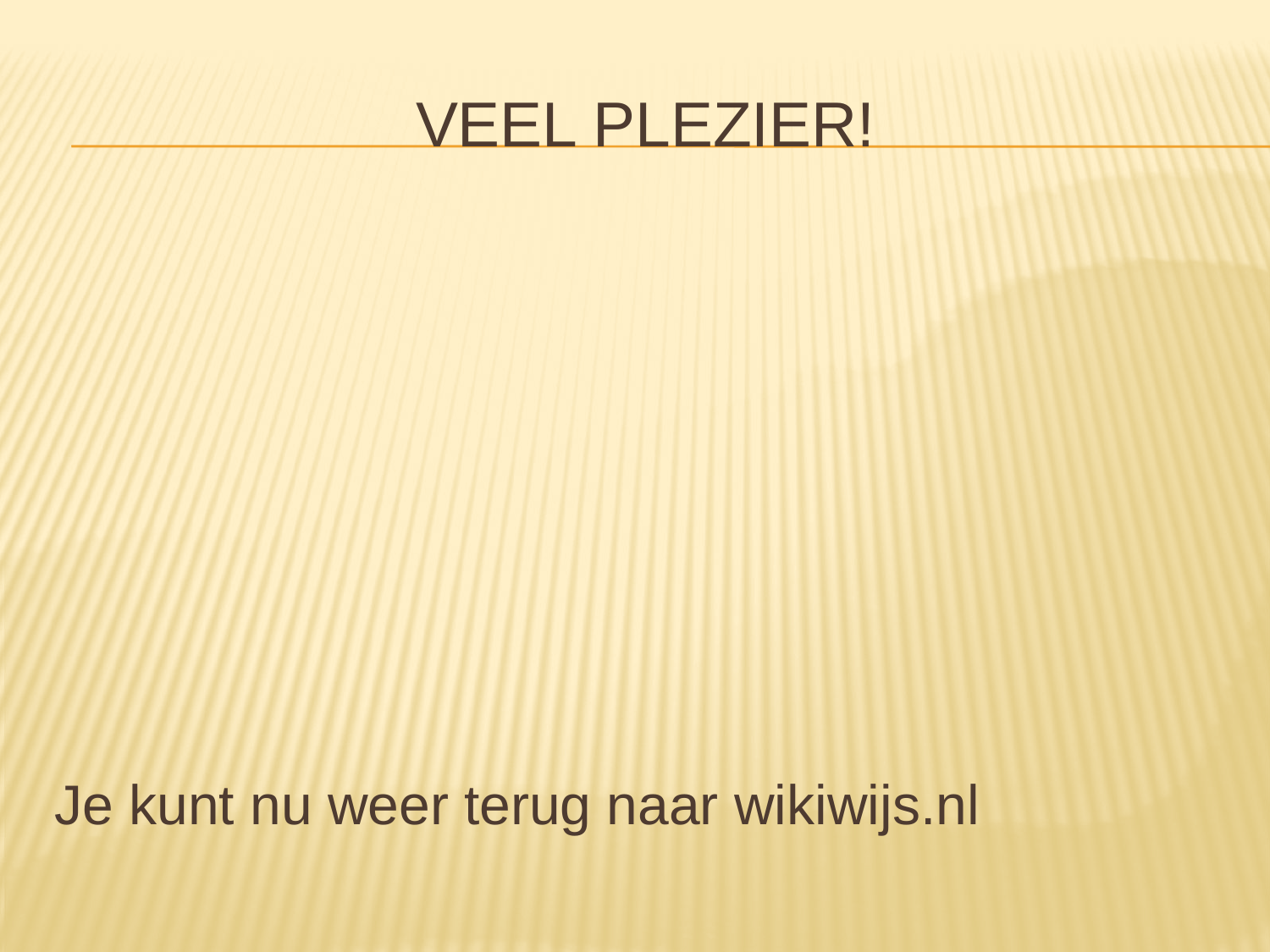

# Veel Plezier!

Je kunt nu weer terug naar wikiwijs.nl